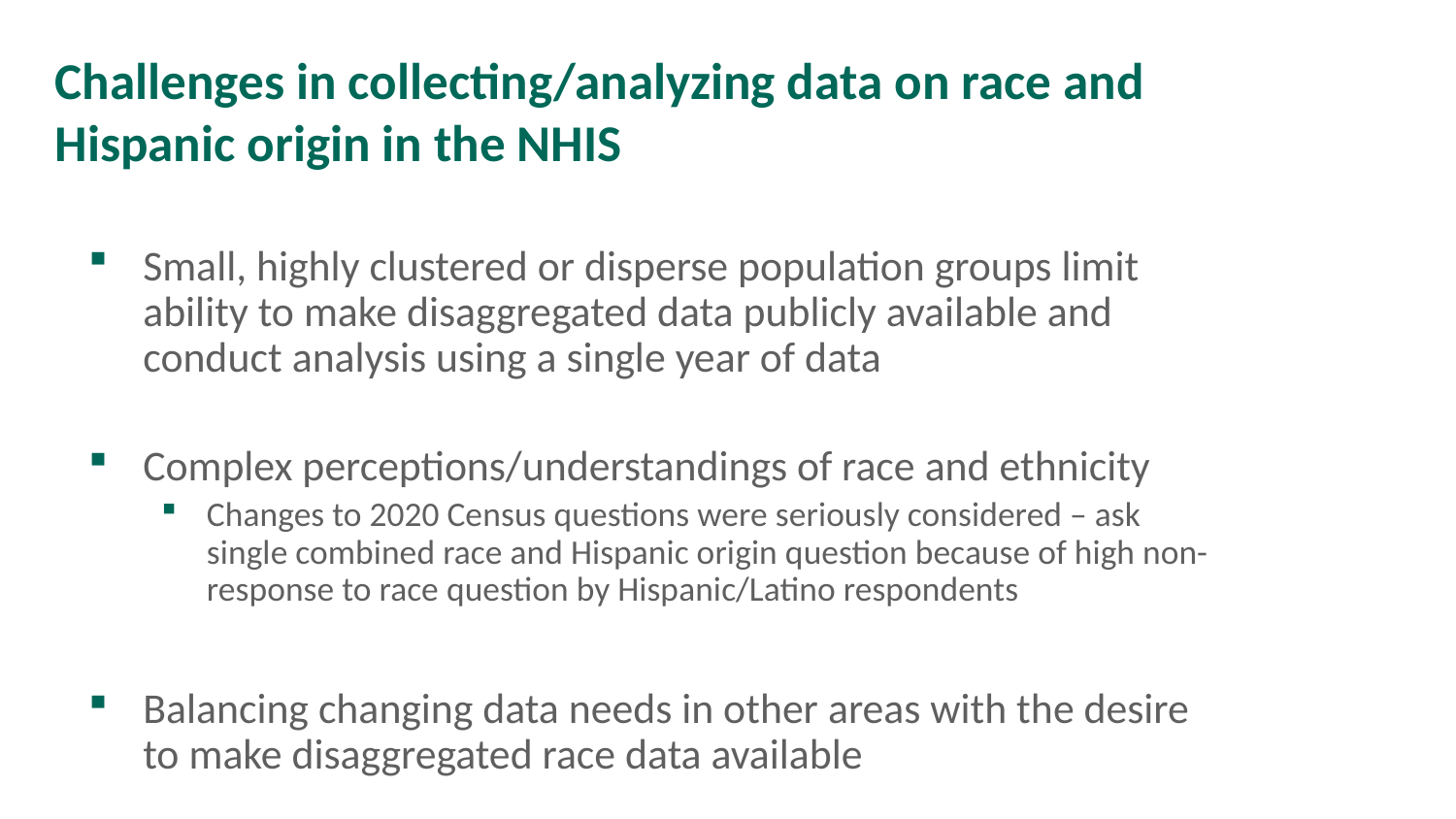

# Challenges in collecting/analyzing data on race and Hispanic origin in the NHIS

Small, highly clustered or disperse population groups limit ability to make disaggregated data publicly available and conduct analysis using a single year of data

Complex perceptions/understandings of race and ethnicity
Changes to 2020 Census questions were seriously considered – ask single combined race and Hispanic origin question because of high non-response to race question by Hispanic/Latino respondents

Balancing changing data needs in other areas with the desire to make disaggregated race data available